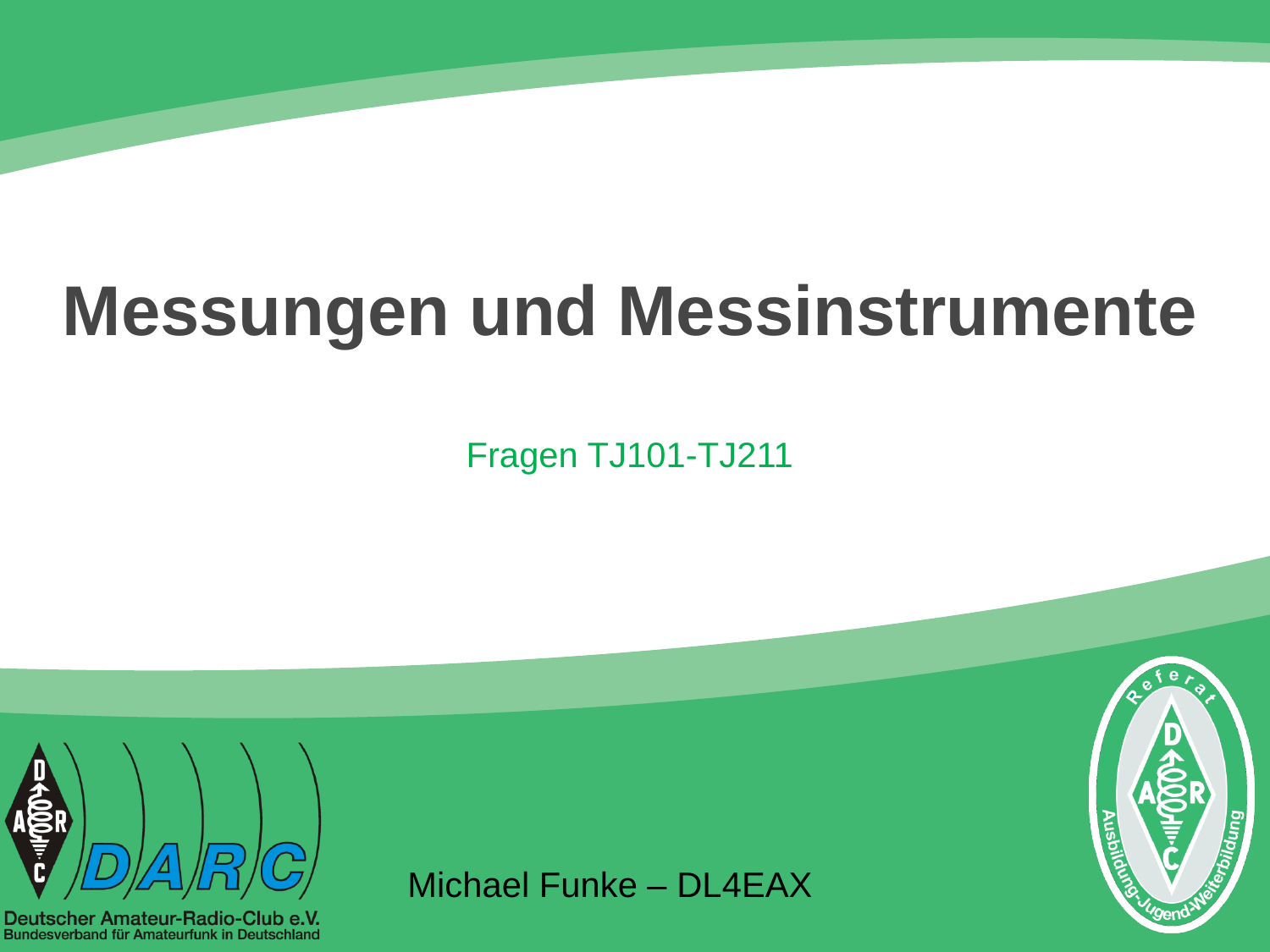

# Messungen und Messinstrumente
Fragen TJ101-TJ211
Michael Funke – DL4EAX